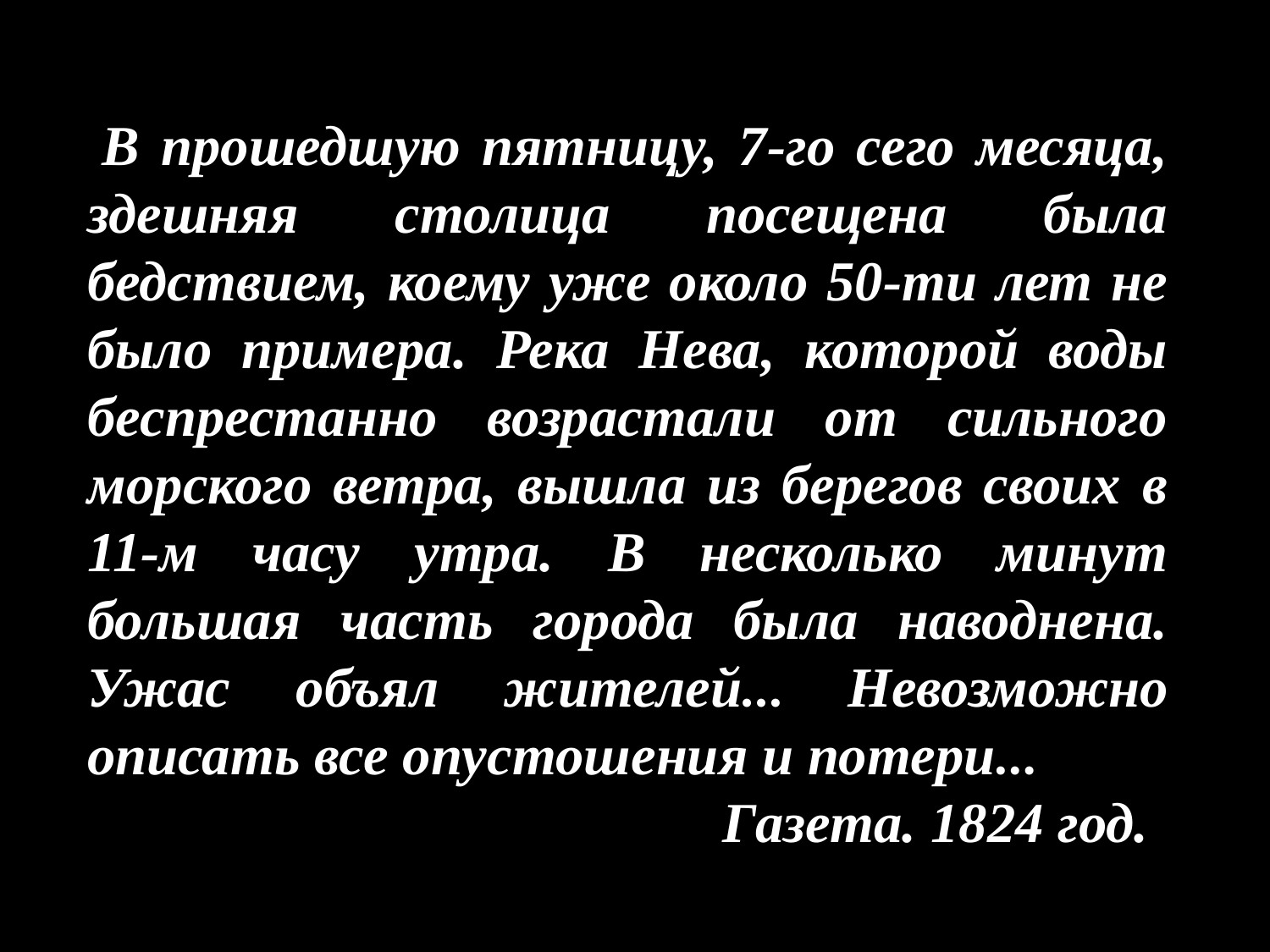

…В прошедшую пятницу, 7-го сего месяца, здешняя столица посещена была бедствием, коему уже около 50-ти лет не было примера. Река Нева, которой воды беспрестанно возрастали от сильного морского ветра, вышла из берегов своих в 11-м часу утра. В несколько минут большая часть города была наводнена. Ужас объял жителей… Невозможно описать все опустошения и потери…
					Газета. 1824 год.